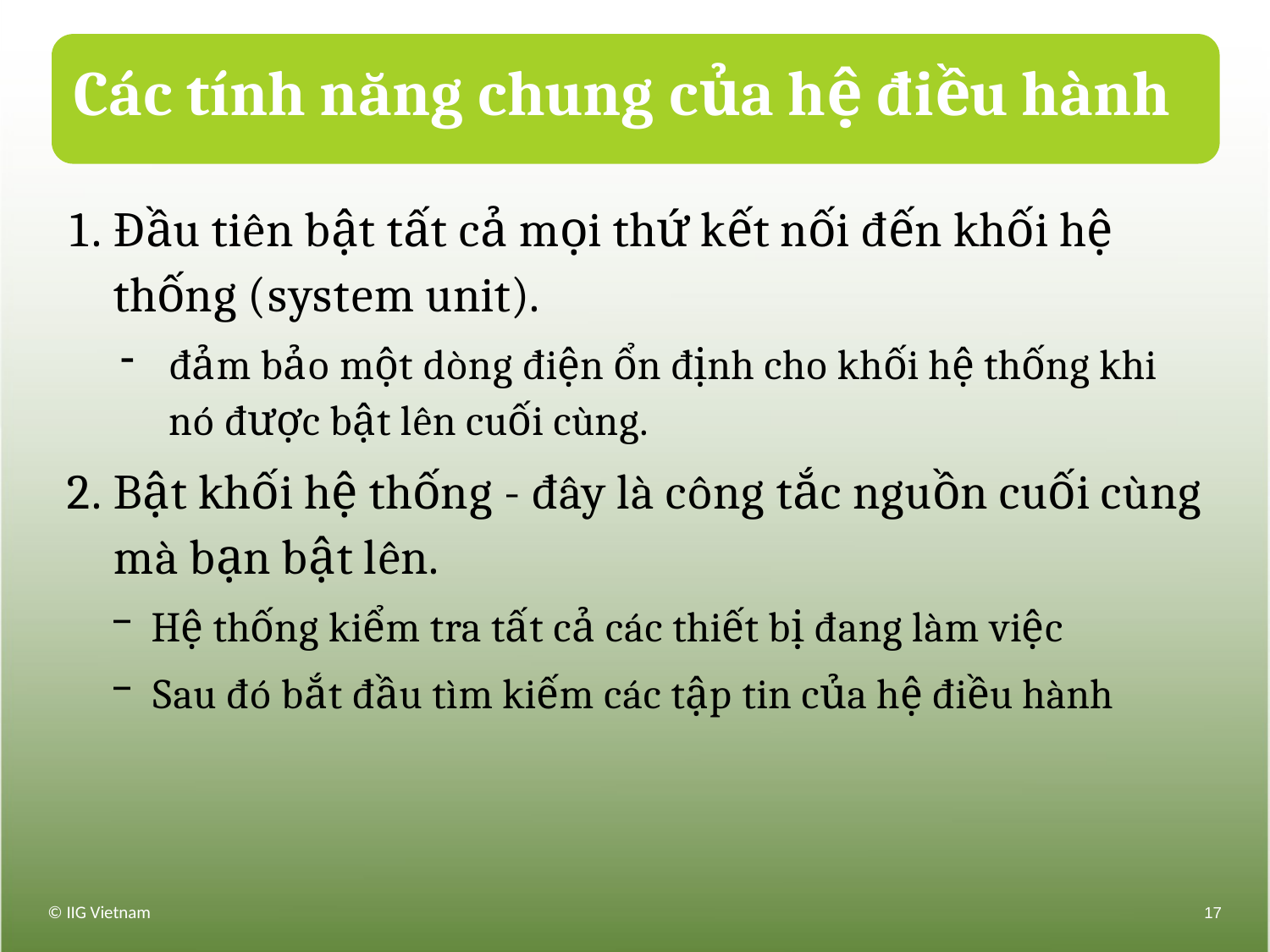

# Các tính năng chung của hệ điều hành
Đầu tiên bật tất cả mọi thứ kết nối đến khối hệ thống (system unit).
đảm bảo một dòng điện ổn định cho khối hệ thống khi nó được bật lên cuối cùng.
Bật khối hệ thống - đây là công tắc nguồn cuối cùng mà bạn bật lên.
Hệ thống kiểm tra tất cả các thiết bị đang làm việc
Sau đó bắt đầu tìm kiếm các tập tin của hệ điều hành
© IIG Vietnam
17